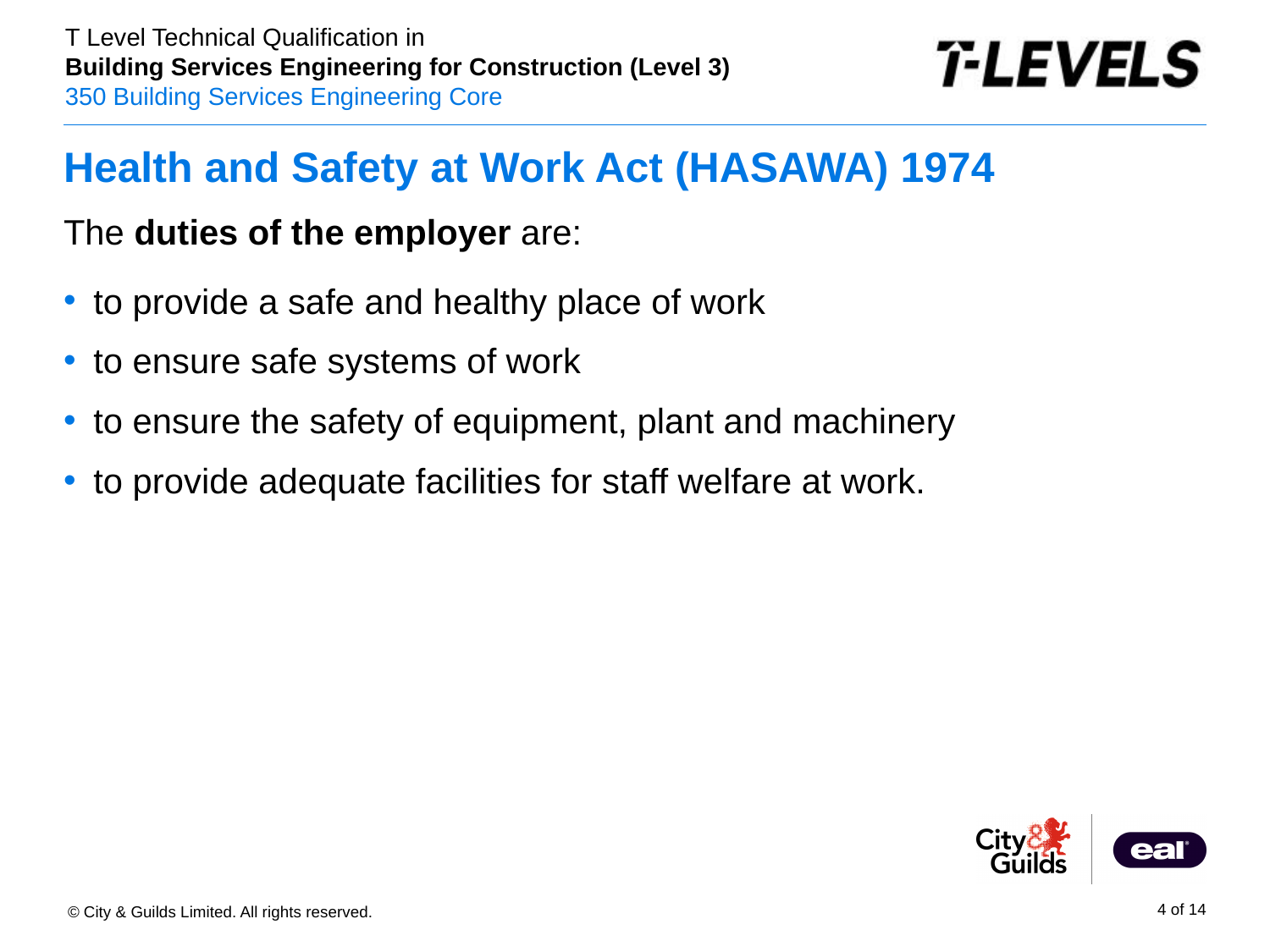

# Health and Safety at Work Act (HASAWA) 1974
The duties of the employer are:
to provide a safe and healthy place of work
to ensure safe systems of work
to ensure the safety of equipment, plant and machinery
to provide adequate facilities for staff welfare at work.